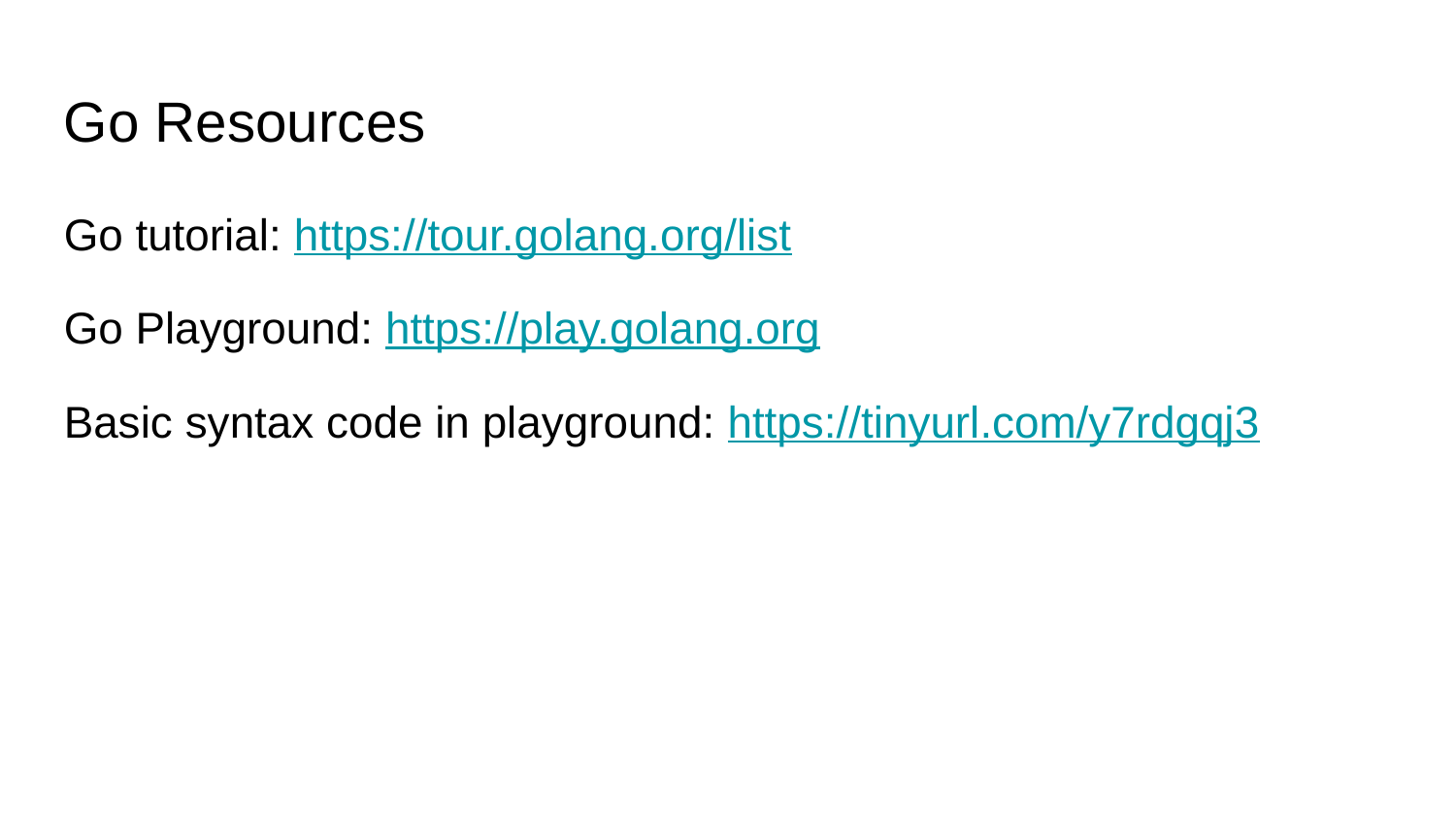

Go Resources
Go tutorial: https://tour.golang.org/list
Go Playground: https://play.golang.org
Basic syntax code in playground: https://tinyurl.com/y7rdgqj3